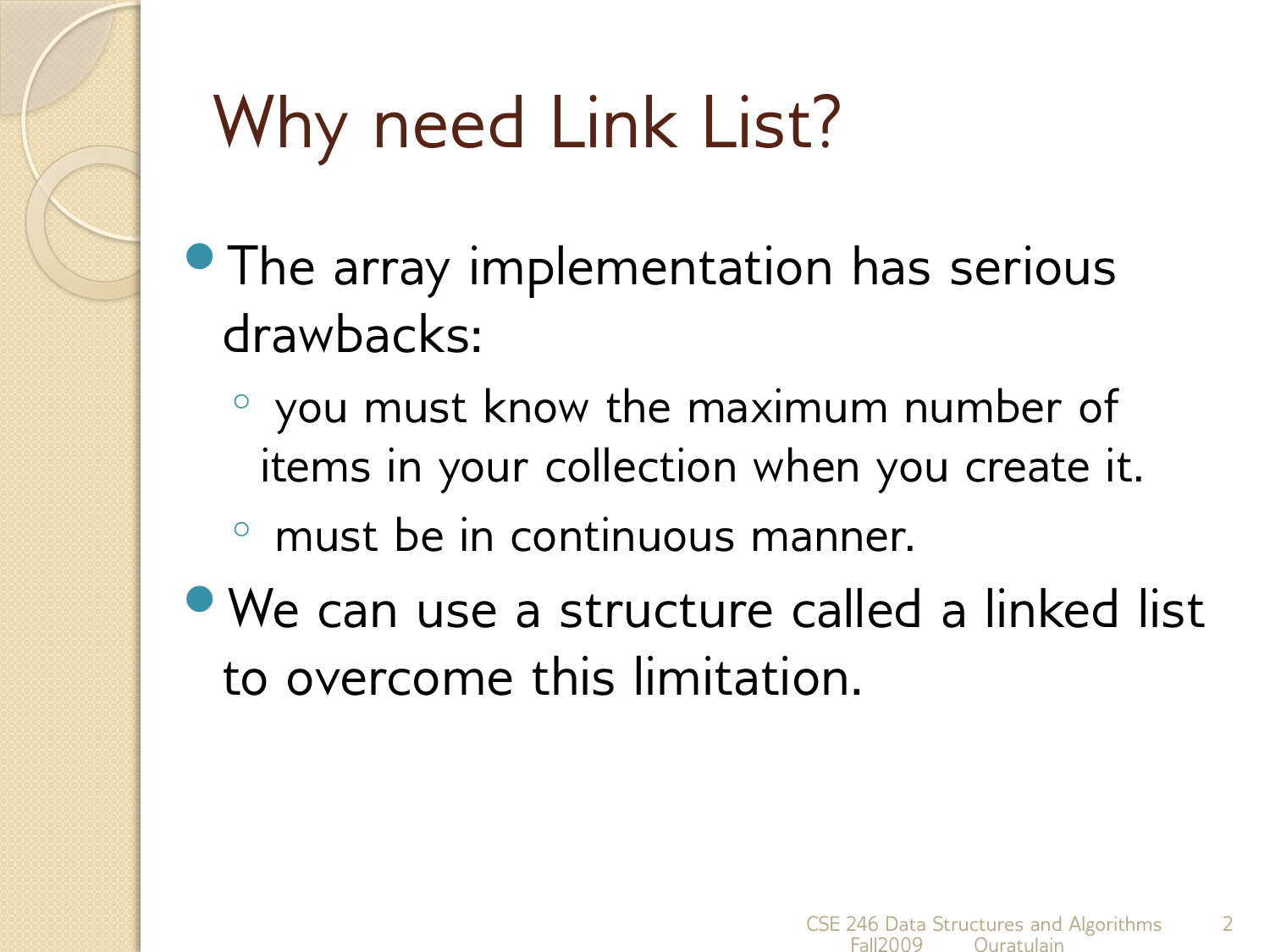

# Why need Link List?
The array implementation has serious drawbacks:
 you must know the maximum number of items in your collection when you create it.
 must be in continuous manner.
We can use a structure called a linked list to overcome this limitation.
CSE 246 Data Structures and Algorithms          Fall2009        Quratulain
2